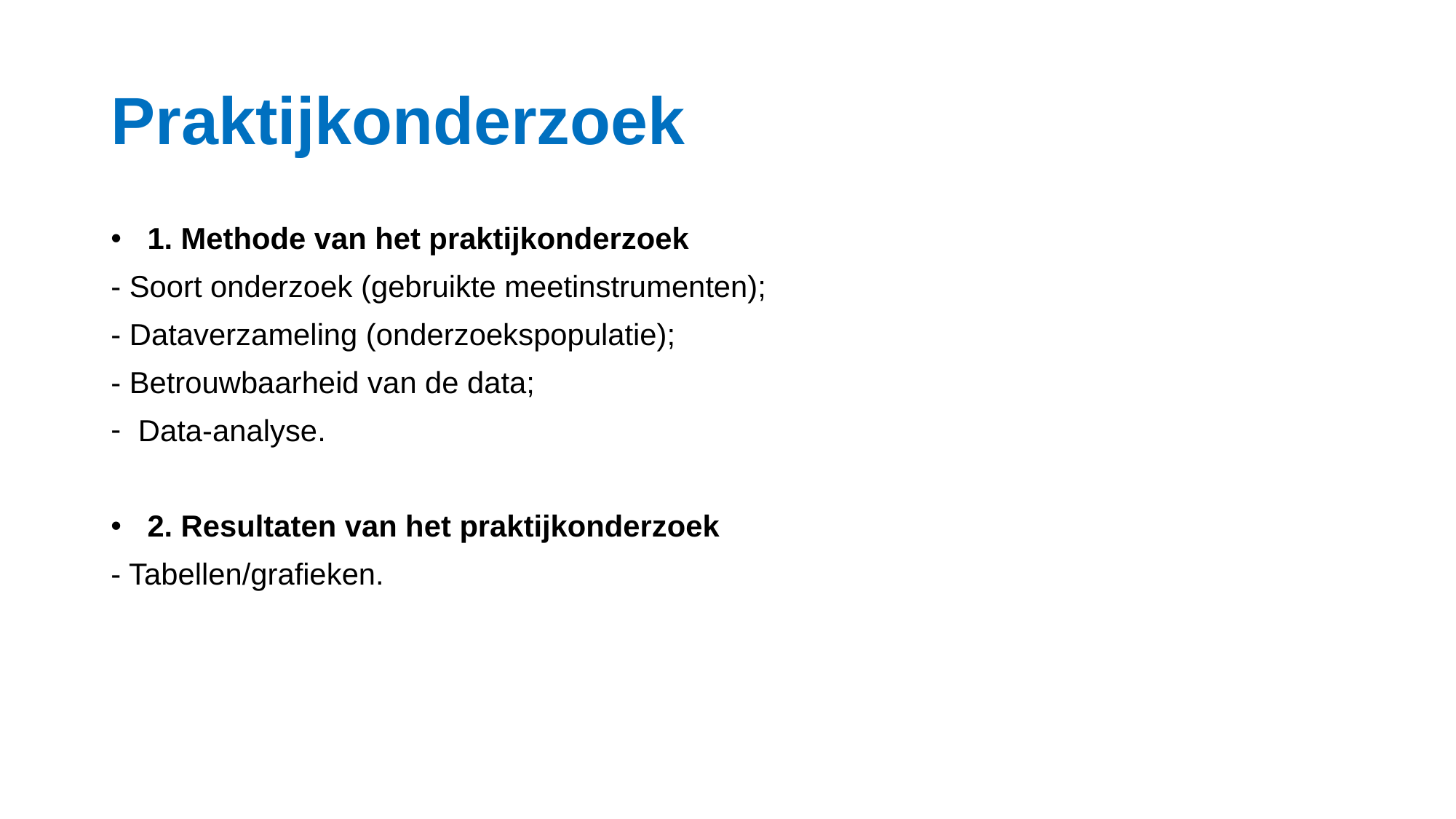

# Praktijkonderzoek
1. Methode van het praktijkonderzoek
- Soort onderzoek (gebruikte meetinstrumenten);
- Dataverzameling (onderzoekspopulatie);
- Betrouwbaarheid van de data;
Data-analyse.

2. Resultaten van het praktijkonderzoek
- Tabellen/grafieken.